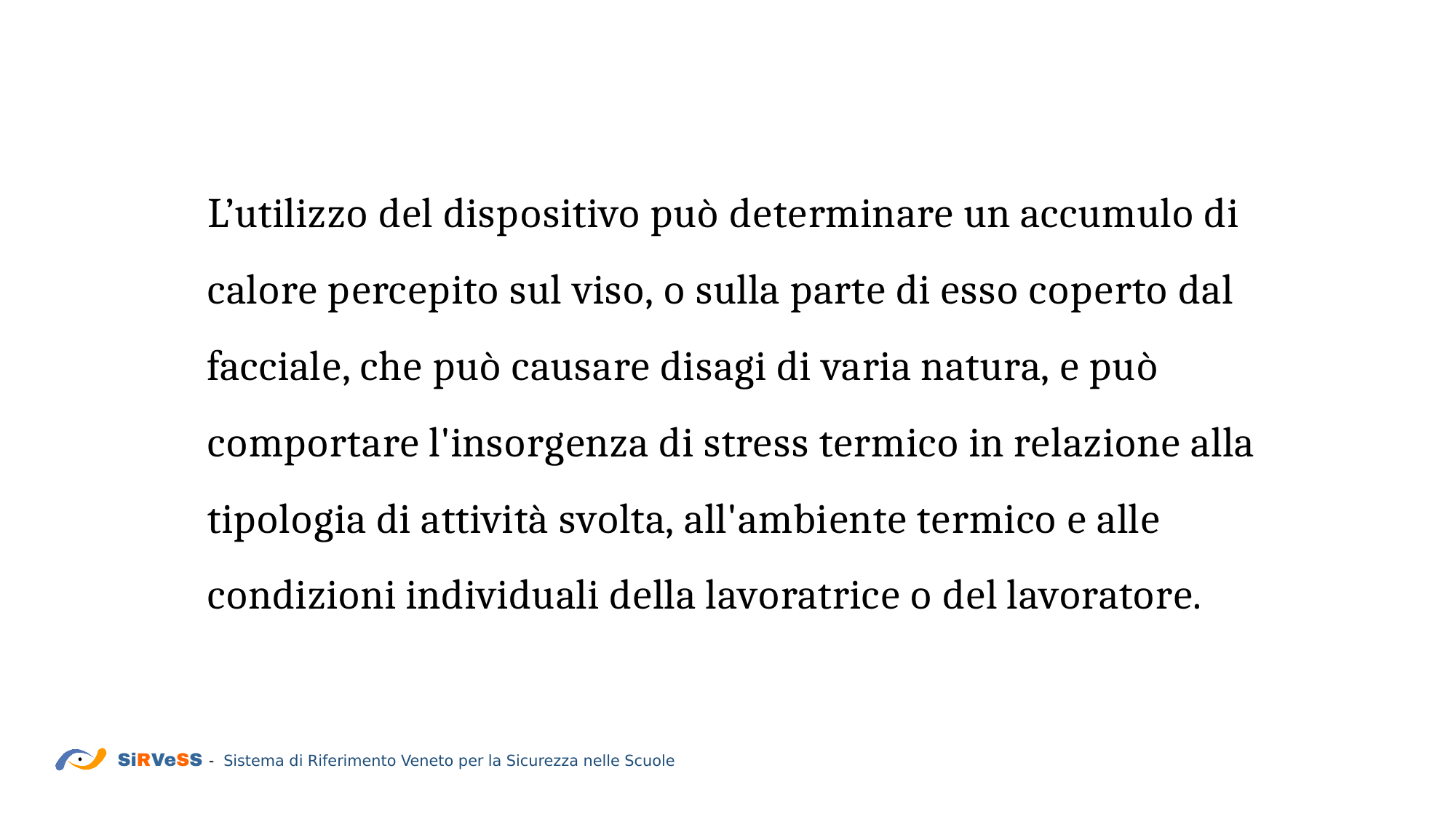

L’utilizzo del dispositivo può determinare un accumulo di calore percepito sul viso, o sulla parte di esso coperto dal facciale, che può causare disagi di varia natura, e può comportare l'insorgenza di stress termico in relazione alla tipologia di attività svolta, all'ambiente termico e alle condizioni individuali della lavoratrice o del lavoratore.